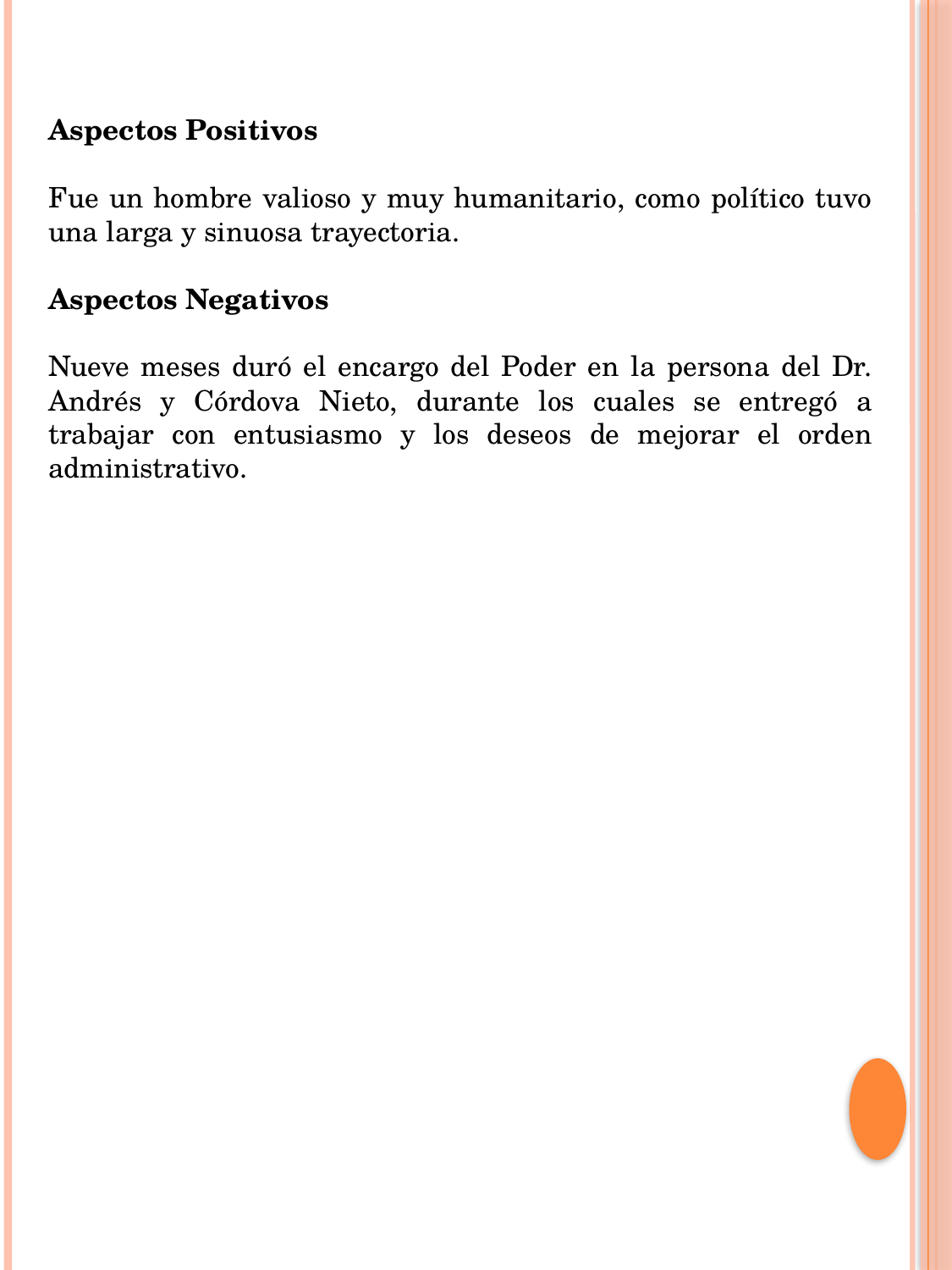

Aspectos Positivos

Fue un hombre valioso y muy humanitario, como político tuvo una larga y sinuosa trayectoria.

Aspectos Negativos

Nueve meses duró el encargo del Poder en la persona del Dr. Andrés y Córdova Nieto, durante los cuales se entregó a trabajar con entusiasmo y los deseos de mejorar el orden administrativo.